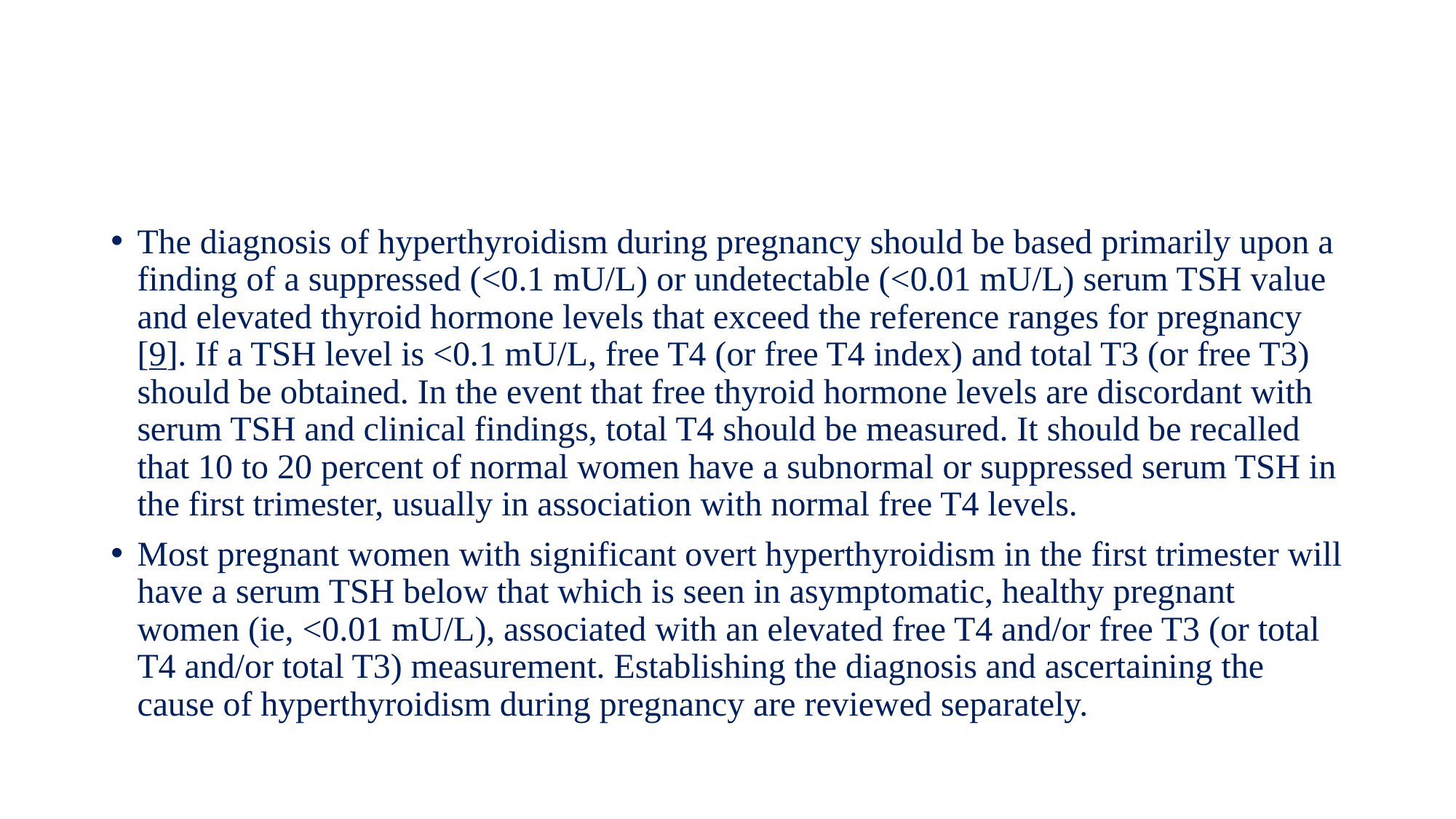

#
The diagnosis of hyperthyroidism during pregnancy should be based primarily upon a finding of a suppressed (<0.1 mU/L) or undetectable (<0.01 mU/L) serum TSH value and elevated thyroid hormone levels that exceed the reference ranges for pregnancy [9]. If a TSH level is <0.1 mU/L, free T4 (or free T4 index) and total T3 (or free T3) should be obtained. In the event that free thyroid hormone levels are discordant with serum TSH and clinical findings, total T4 should be measured. It should be recalled that 10 to 20 percent of normal women have a subnormal or suppressed serum TSH in the first trimester, usually in association with normal free T4 levels.
Most pregnant women with significant overt hyperthyroidism in the first trimester will have a serum TSH below that which is seen in asymptomatic, healthy pregnant women (ie, <0.01 mU/L), associated with an elevated free T4 and/or free T3 (or total T4 and/or total T3) measurement. Establishing the diagnosis and ascertaining the cause of hyperthyroidism during pregnancy are reviewed separately.